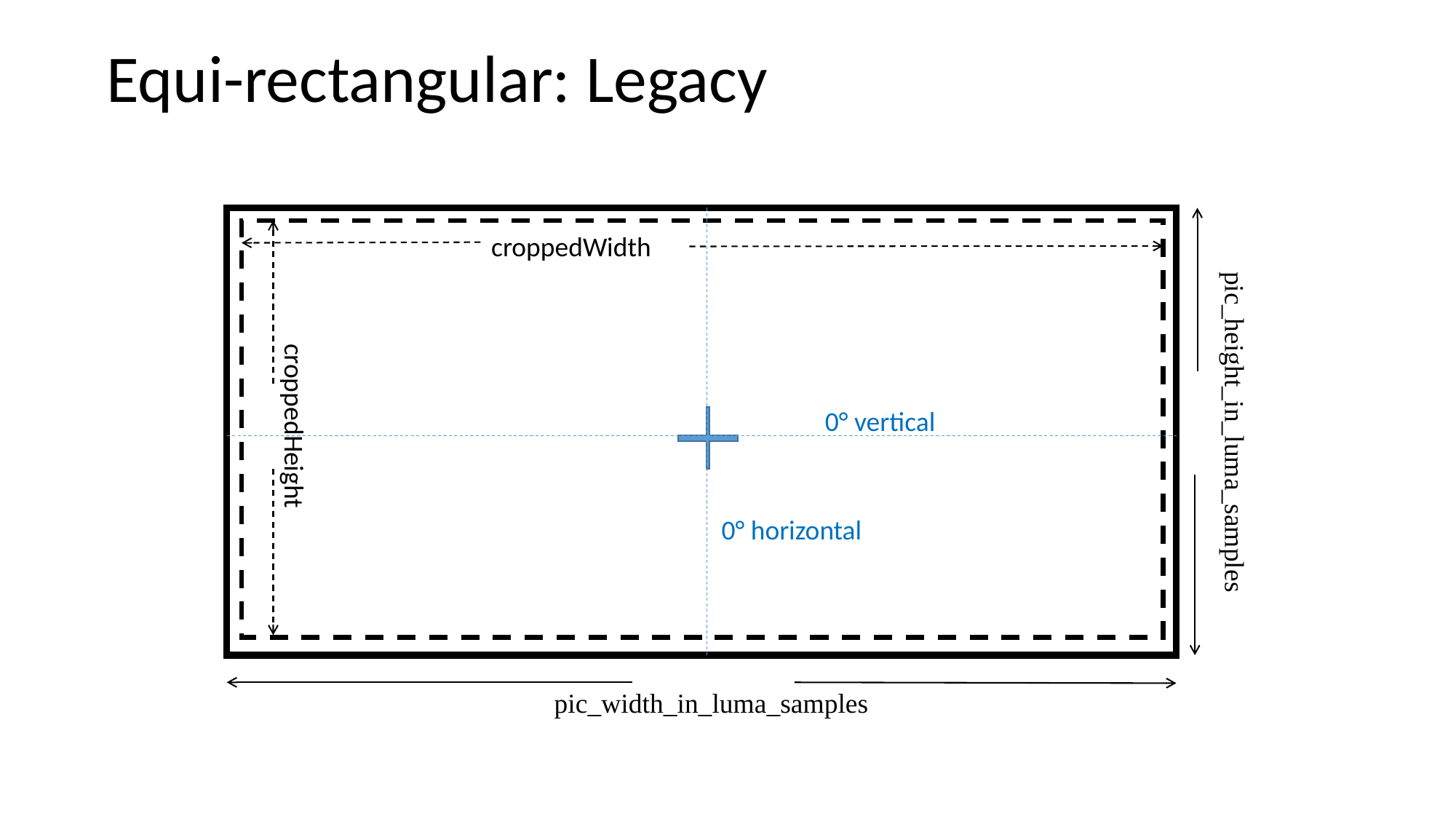

# Equi-rectangular: Legacy

croppedWidth
croppedHeight
0° vertical

pic_height_in_luma_samples
0° horizontal
pic_width_in_luma_samples